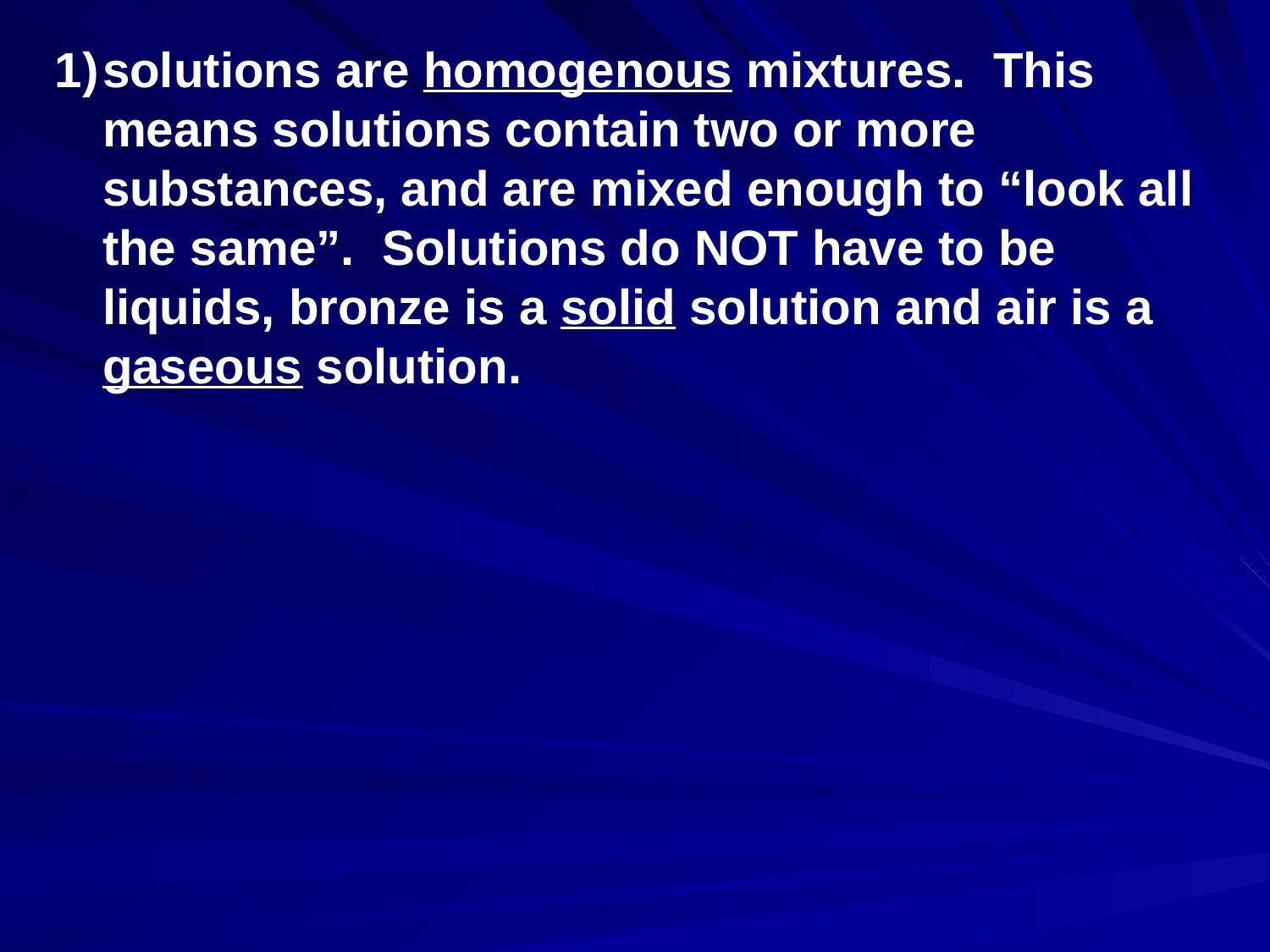

solutions are homogenous mixtures.  This means solutions contain two or more substances, and are mixed enough to “look all the same”.  Solutions do NOT have to be liquids, bronze is a solid solution and air is a gaseous solution.